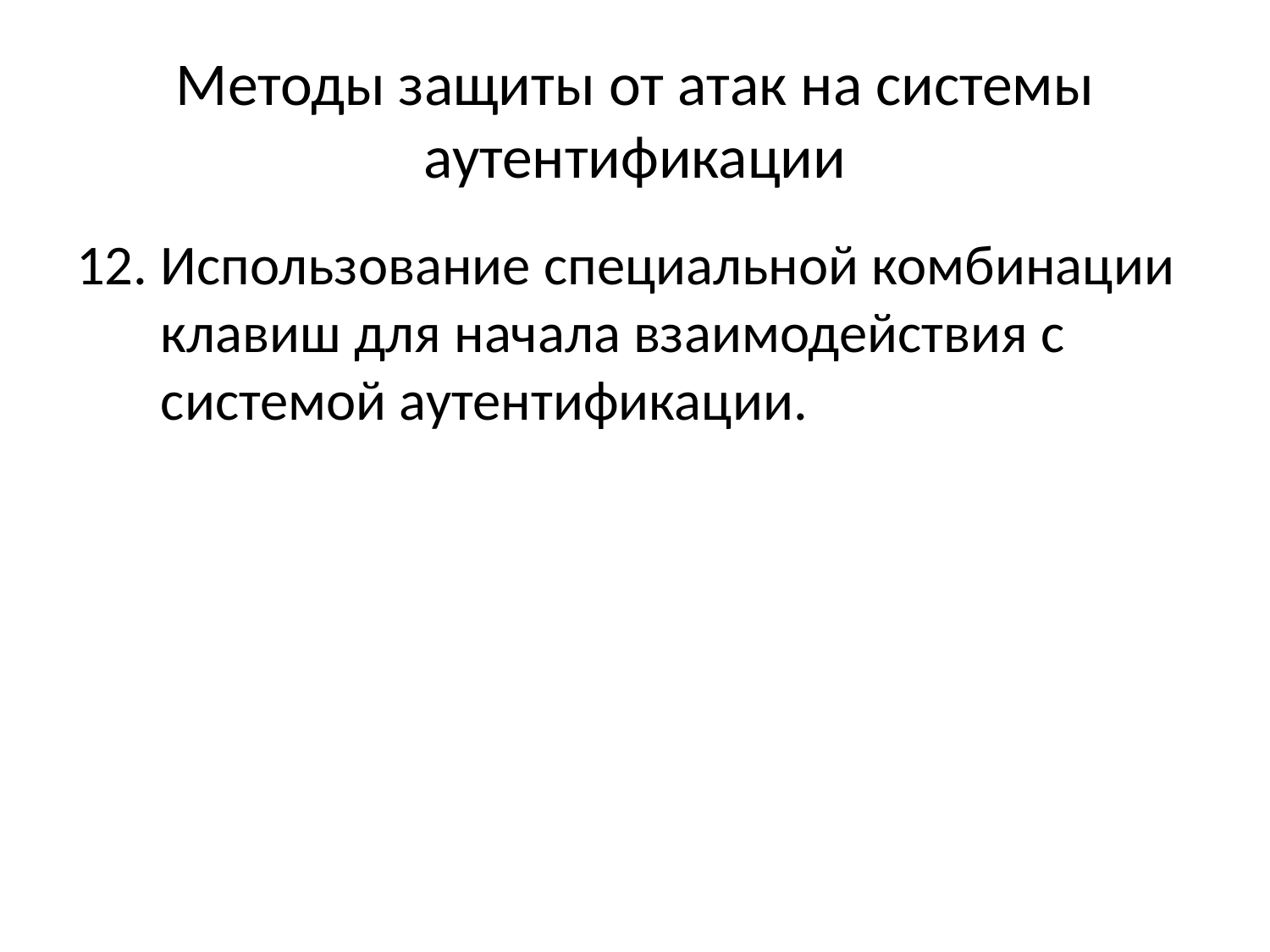

# Методы защиты от атак на системы аутентификации
Использование специальной комбинации клавиш для начала взаимодействия с системой аутентификации.